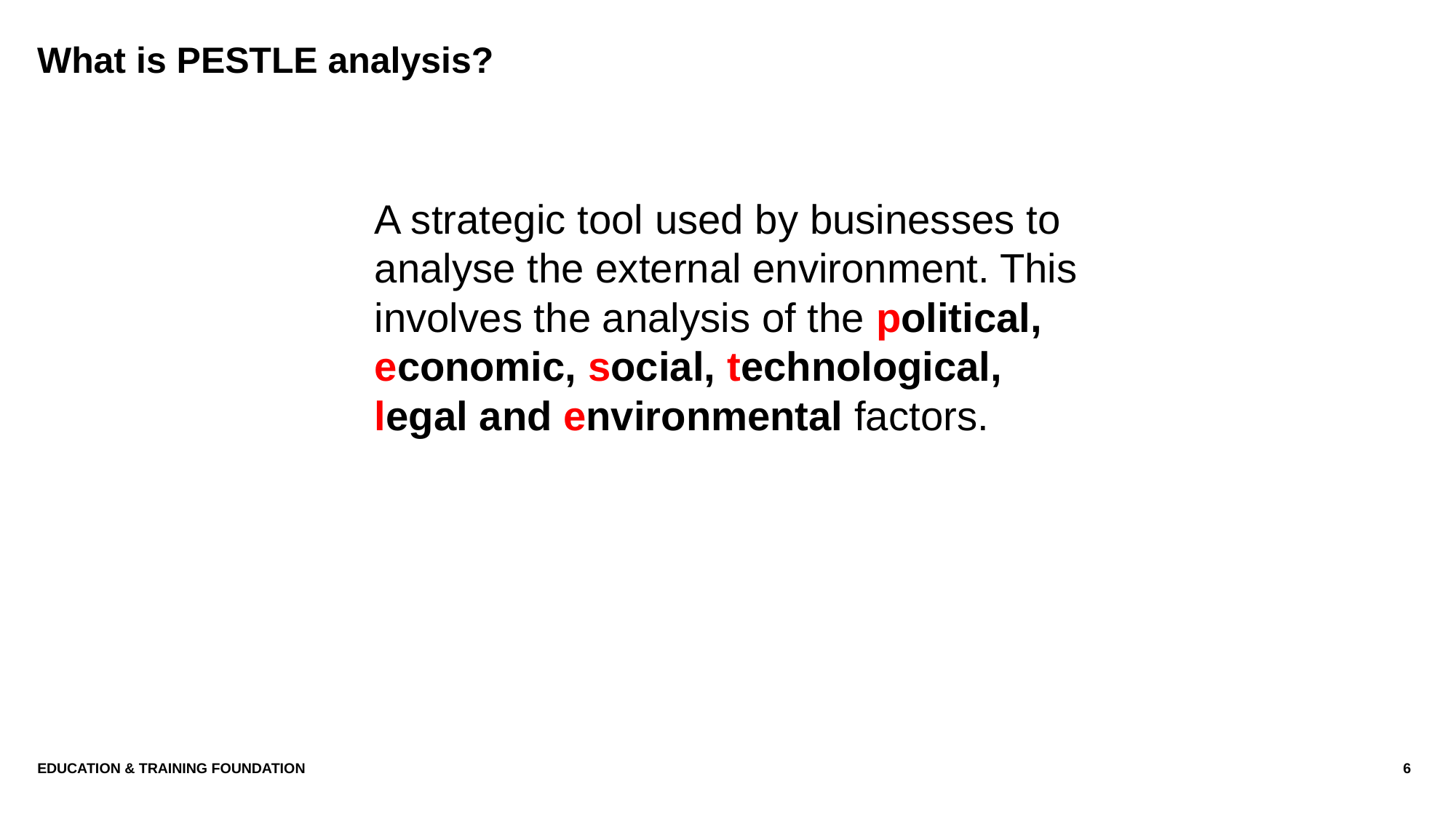

# What is PESTLE analysis?
A strategic tool used by businesses to analyse the external environment. This involves the analysis of the political, economic, social, technological, legal and environmental factors.
Education & Training Foundation
6